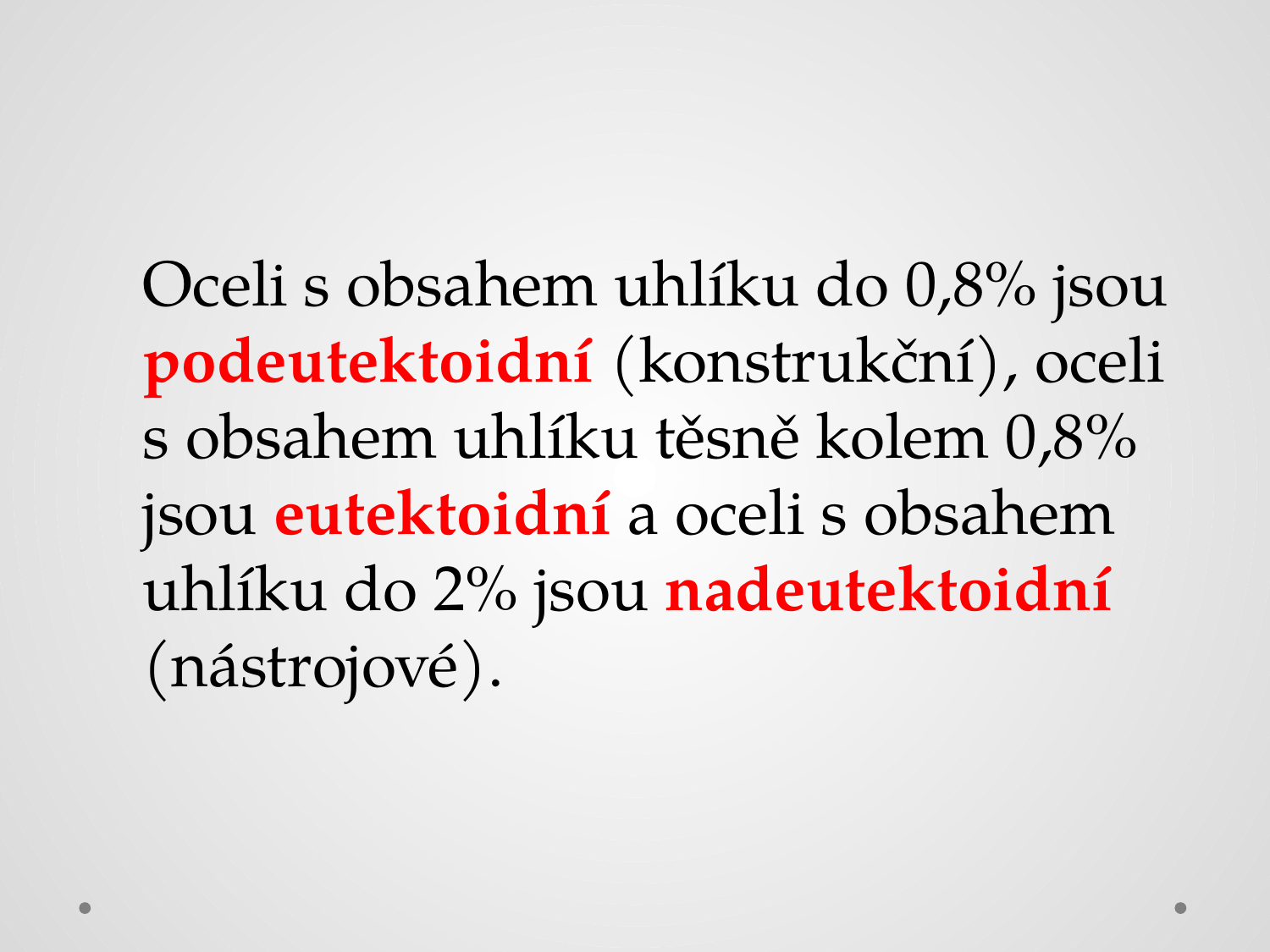

Oceli s obsahem uhlíku do 0,8% jsou
podeutektoidní (konstrukční), oceli
s obsahem uhlíku těsně kolem 0,8%
jsou eutektoidní a oceli s obsahem
uhlíku do 2% jsou nadeutektoidní
(nástrojové).